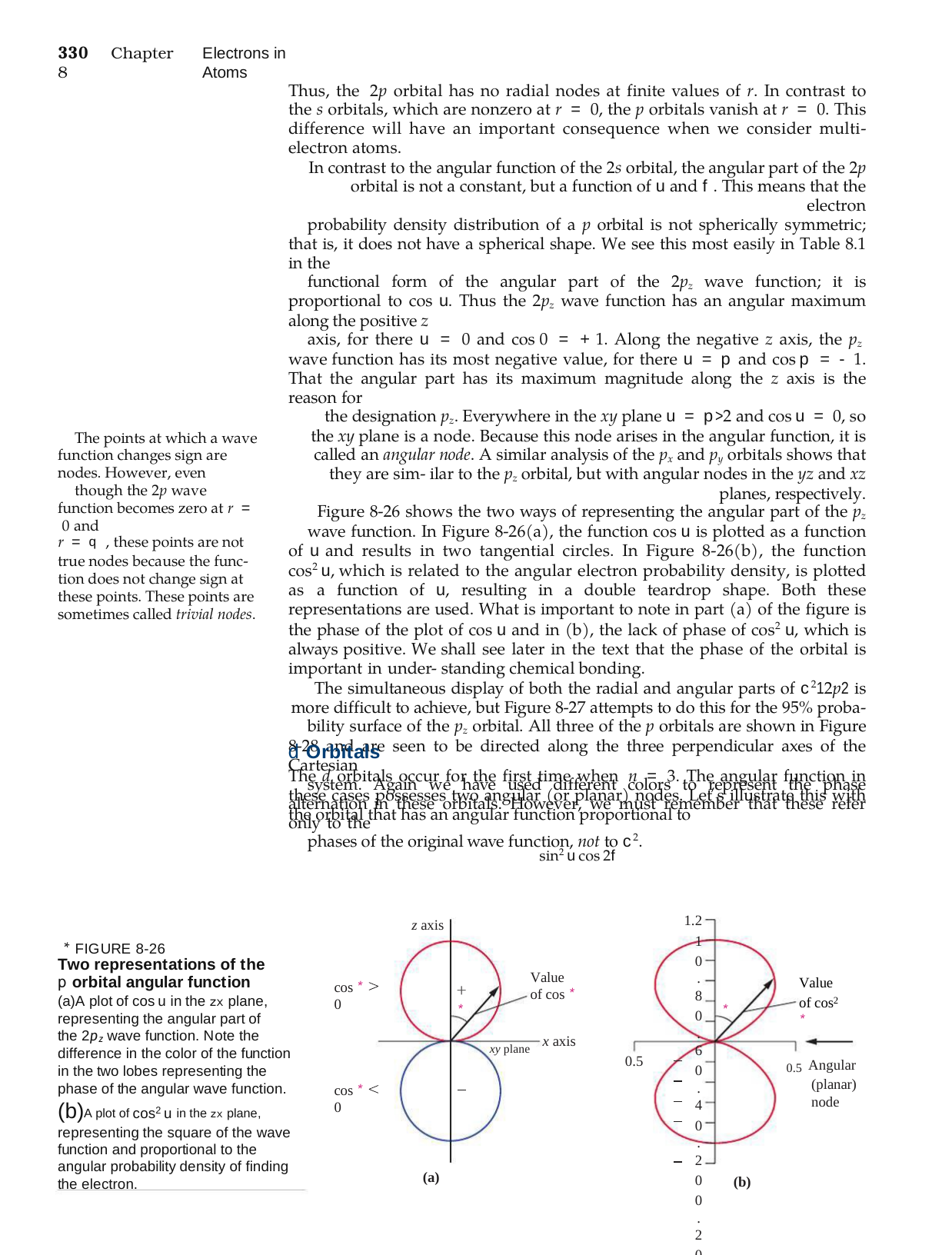

330	Chapter 8
Electrons in Atoms
Thus, the  2p orbital has no radial nodes at finite values of r. In contrast to the s orbitals, which are nonzero at r  =  0, the p orbitals vanish at r  =  0. This difference will have an important consequence when we consider multi- electron atoms.
In contrast to the angular function of the 2s orbital, the angular part of the 2p orbital is not a constant, but a function of u and f. This means that the electron
probability density distribution of a p orbital is not spherically symmetric; that is, it does not have a spherical shape. We see this most easily in Table 8.1 in the
functional form of the angular part of the 2pz wave function; it is proportional to cos u. Thus the 2pz wave function has an angular maximum along the positive z
axis, for there u  =  0 and cos 0  =  + 1. Along the negative z axis, the pz  wave function has its most negative value, for there u  =  p and cos p  =  - 1. That the angular part has its maximum magnitude along the z axis is the reason for
the designation pz. Everywhere in the xy plane u  =  p>2 and cos u  =  0, so the xy plane is a node. Because this node arises in the angular function, it is called an angular node. A similar analysis of the px and py orbitals shows that they are sim- ilar to the pz orbital, but with angular nodes in the yz and xz planes, respectively.
Figure 8-26 shows the two ways of representing the angular part of the pz
wave function. In Figure 8-26(a), the function cos u is plotted as a function of u and results in two tangential circles. In Figure 8-26(b), the function cos2 u, which is related to the angular electron probability density, is plotted as a function of u, resulting in a double teardrop shape. Both these representations are used. What is important to note in part (a) of the figure is the phase of the plot of cos u and in (b), the lack of phase of cos2 u, which is always positive. We shall see later in the text that the phase of the orbital is important in under- standing chemical bonding.
The simultaneous display of both the radial and angular parts of c212p2 is more difficult to achieve, but Figure 8-27 attempts to do this for the 95% proba-
bility surface of the pz orbital. All three of the p orbitals are shown in Figure 8-28 and are seen to be directed along the three perpendicular axes of the Cartesian
system. Again we have used different colors to represent the phase alternation in these orbitals. However, we must remember that these refer only to the
phases of the original wave function, not to c2.
The points at which a wave function changes sign are nodes. However, even
though the 2p wave function becomes zero at r  =  0 and
r  =  q, these points are not true nodes because the func-
tion does not change sign at these points. These points are sometimes called trivial nodes.
d Orbitals
The d orbitals occur for the first time when  n  =  3. The angular function in these cases possesses two angular (or planar) nodes. Let s illustrate this with the orbital that has an angular function proportional to

sin2 u cos 2f

1.2
1
0.8
0.6
0.4
0.2
0
0.2
0.4
0.6
0.8
1
1.2
z axis
*
FIGURE 8-26
Two representations of the
p orbital angular function
A plot of cos u in the zx plane, representing the angular part of
the 2pz wave function. Note the difference in the color of the function
in the two lobes representing the phase of the angular wave function.
A plot of cos2 u in the zx plane, representing the square of the wave function and proportional to the angular probability density of finding the electron.
Value of cos *
Value of cos2 *
cos *       0

*
*
x axis
xy plane
0.5  Angular
(planar) node
0.5

cos *       0

(a)
(b)